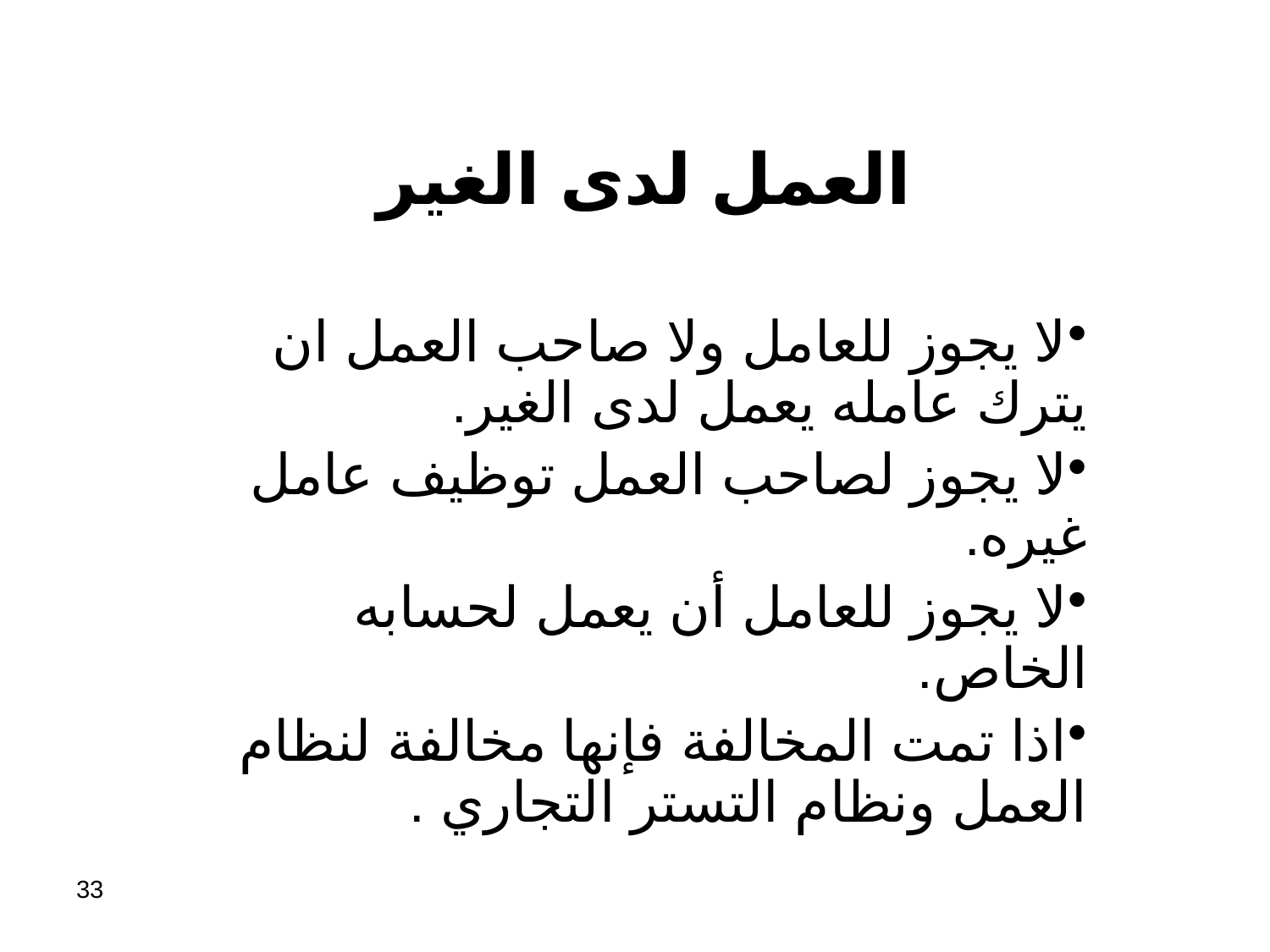

# العمل لدى الغير
لا يجوز للعامل ولا صاحب العمل ان يترك عامله يعمل لدى الغير.
لا يجوز لصاحب العمل توظيف عامل غيره.
لا يجوز للعامل أن يعمل لحسابه الخاص.
اذا تمت المخالفة فإنها مخالفة لنظام العمل ونظام التستر التجاري .
33